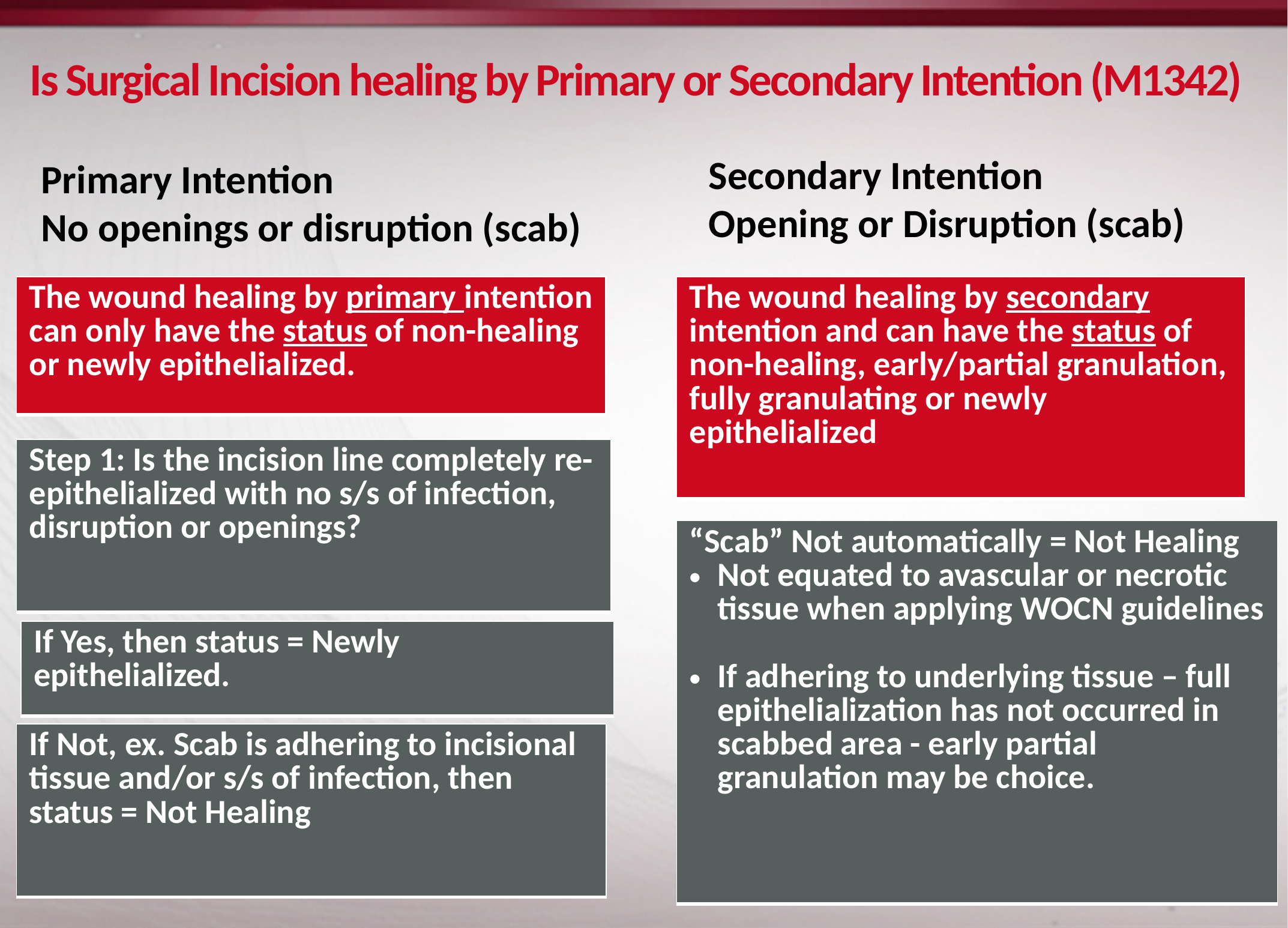

# Is Surgical Incision healing by Primary or Secondary Intention (M1342)
Primary Intention
No openings or disruption (scab)
Secondary Intention
Opening or Disruption (scab)

| The wound healing by primary intention can only have the status of non-healing or newly epithelialized. |
| --- |
| The wound healing by secondary intention and can have the status of non-healing, early/partial granulation, fully granulating or newly epithelialized |
| --- |

| Step 1: Is the incision line completely re-epithelialized with no s/s of infection, disruption or openings? |
| --- |
| “Scab” Not automatically = Not Healing Not equated to avascular or necrotic tissue when applying WOCN guidelines If adhering to underlying tissue – full epithelialization has not occurred in scabbed area - early partial granulation may be choice. |
| --- |
| If Yes, then status = Newly epithelialized. |
| --- |
| If Not, ex. Scab is adhering to incisional tissue and/or s/s of infection, then status = Not Healing |
| --- |
182